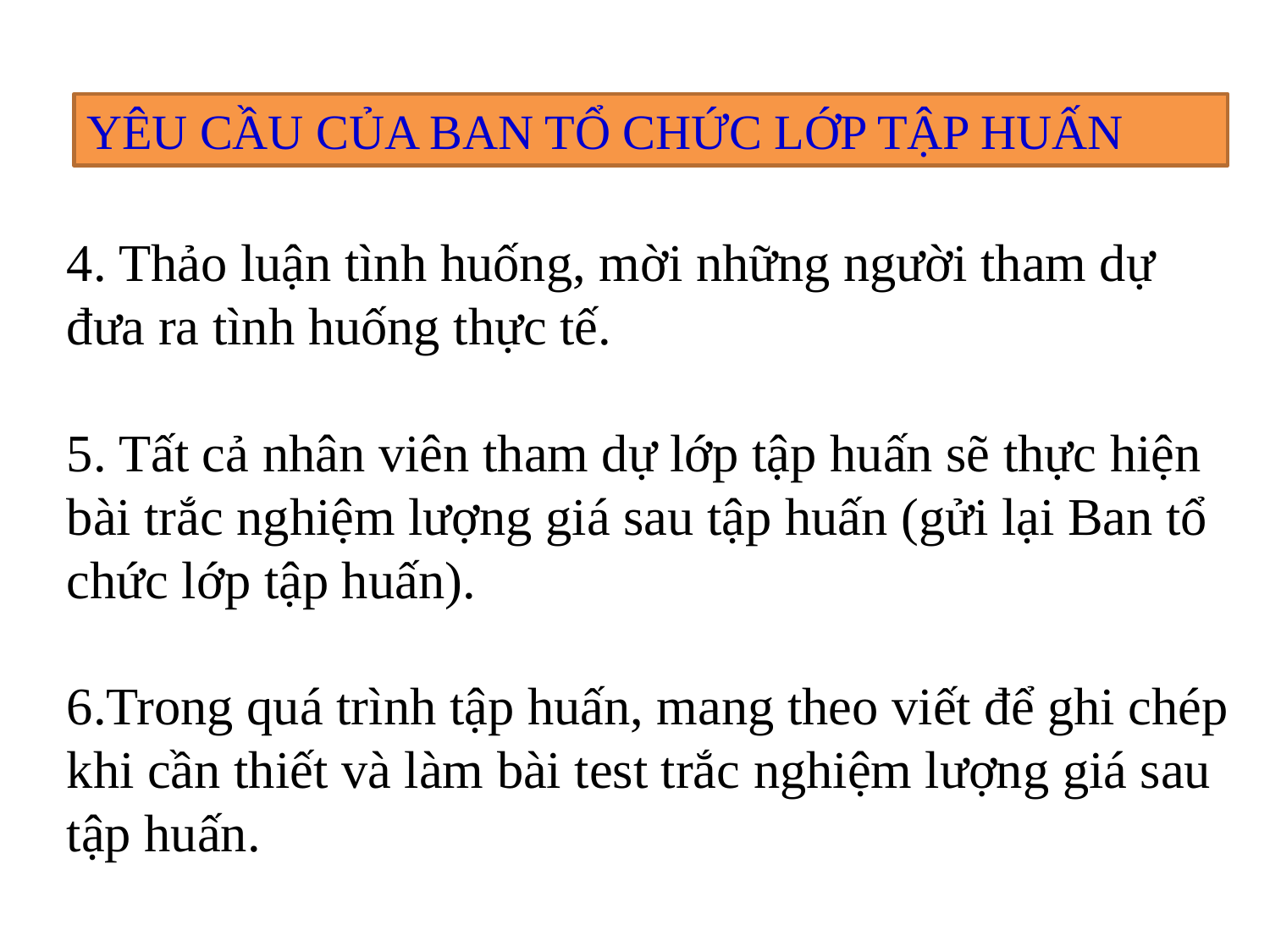

YÊU CẦU CỦA BAN TỔ CHỨC LỚP TẬP HUẤN
4. Thảo luận tình huống, mời những người tham dự  đưa ra tình huống thực tế.

5. Tất cả nhân viên tham dự lớp tập huấn sẽ thực hiện bài trắc nghiệm lượng giá sau tập huấn (gửi lại Ban tổ chức lớp tập huấn).

6.Trong quá trình tập huấn, mang theo viết để ghi chép khi cần thiết và làm bài test trắc nghiệm lượng giá sau tập huấn.